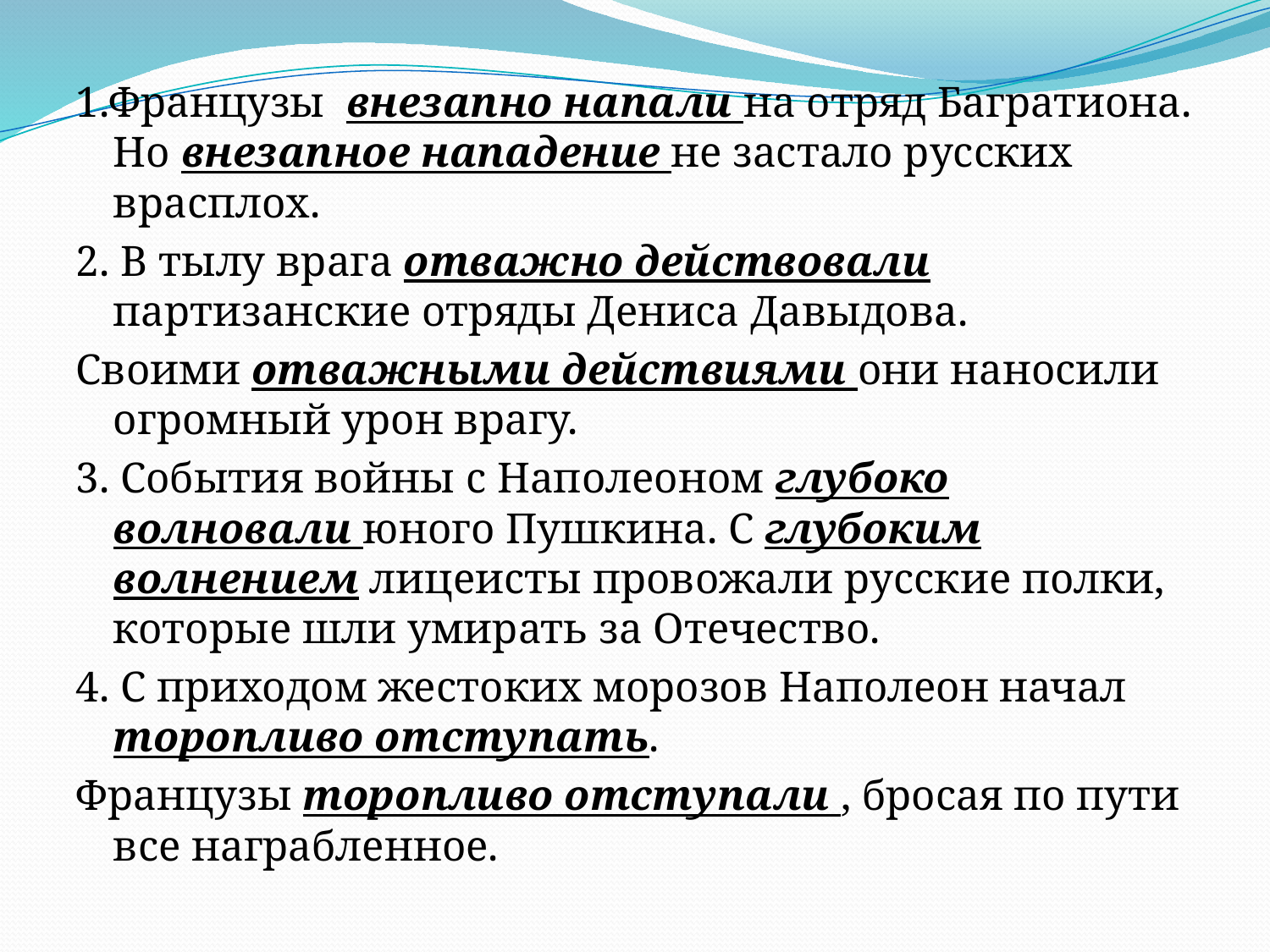

1.Французы  внезапно напали на отряд Багратиона. Но внезапное нападение не застало русских врасплох.
2. В тылу врага отважно действовали партизанские отряды Дениса Давыдова.
Своими отважными действиями они наносили огромный урон врагу.
3. События войны с Наполеоном глубоко волновали юного Пушкина. С глубоким волнением лицеисты провожали русские полки, которые шли умирать за Отечество.
4. С приходом жестоких морозов Наполеон начал торопливо отступать.
Французы торопливо отступали , бросая по пути все награбленное.